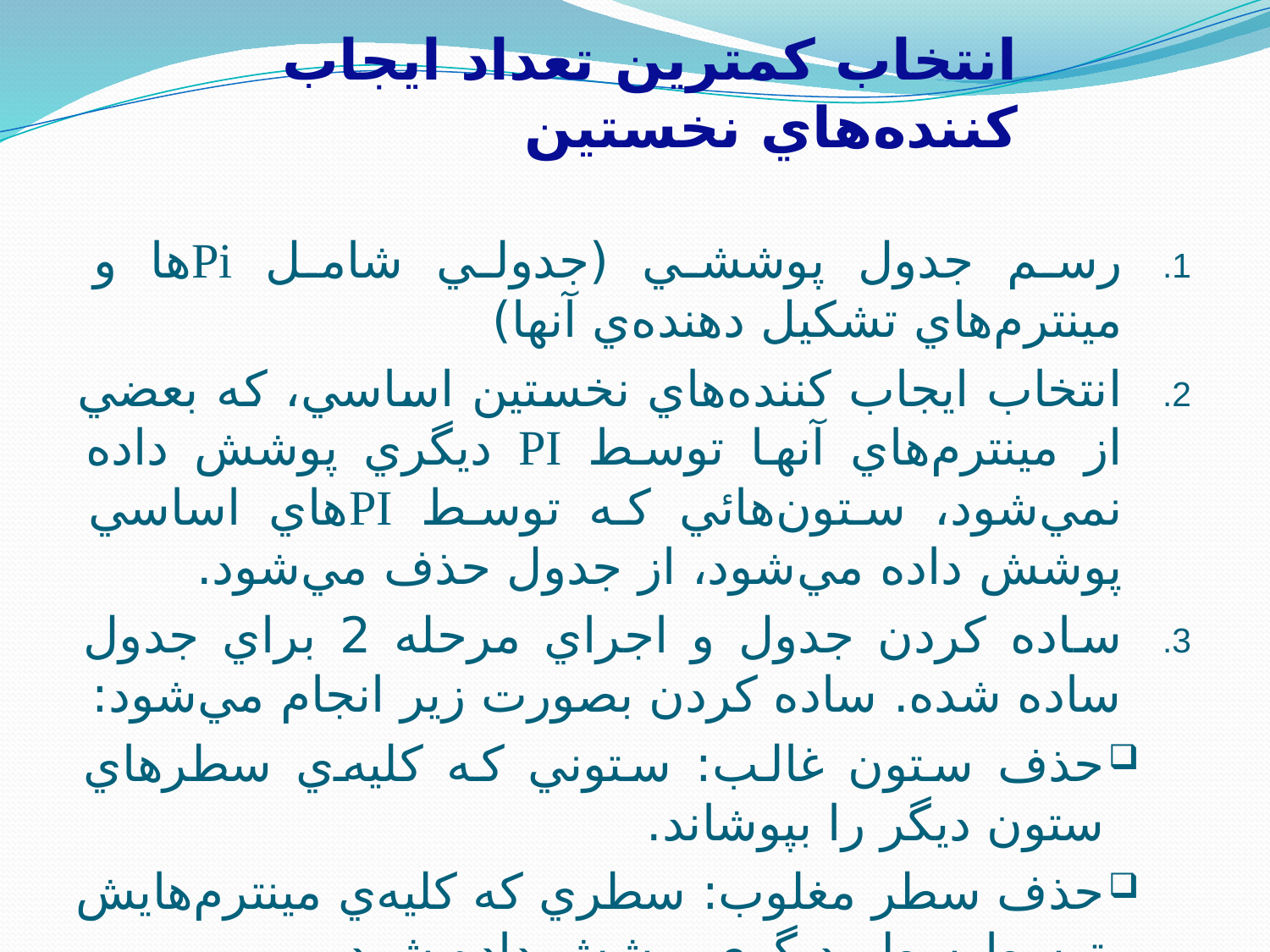

# انتخاب کمترين تعداد ايجاب کننده‌هاي نخستين
رسم جدول پوششي (جدولي شامل Piها و مينترم‌هاي تشکيل دهنده‌ي آنها)
انتخاب ايجاب کننده‌هاي نخستين اساسي، که بعضي از مينترم‌هاي آنها توسط PI ديگري پوشش داده نمي‌شود، ستون‌هائي که توسط PIهاي اساسي پوشش داده مي‌شود، از جدول حذف مي‌شود.
ساده کردن جدول و اجراي مرحله 2 براي جدول ساده شده. ساده کردن بصورت زير انجام مي‌شود:
حذف ستون غالب: ستوني که کليه‌ي سطرهاي ستون ديگر را بپوشاند.
حذف سطر مغلوب: سطري که کليه‌ي مينترم‌هايش توسط سطر ديگري پوشش داده شود.